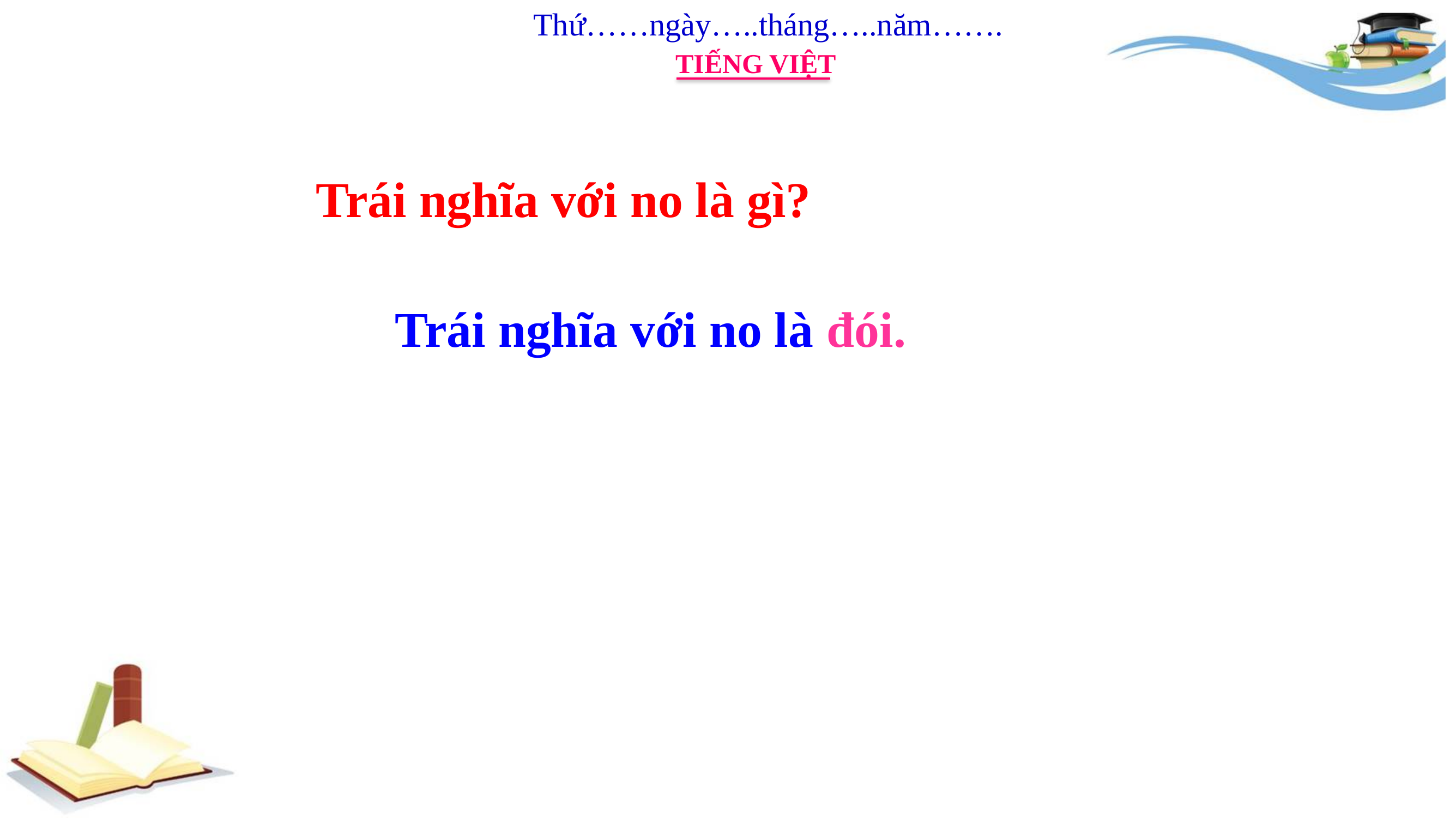

Thứ……ngày…..tháng…..năm…….
TIẾNG VIỆT
Trái nghĩa với no là gì?
Trái nghĩa với no là đói.